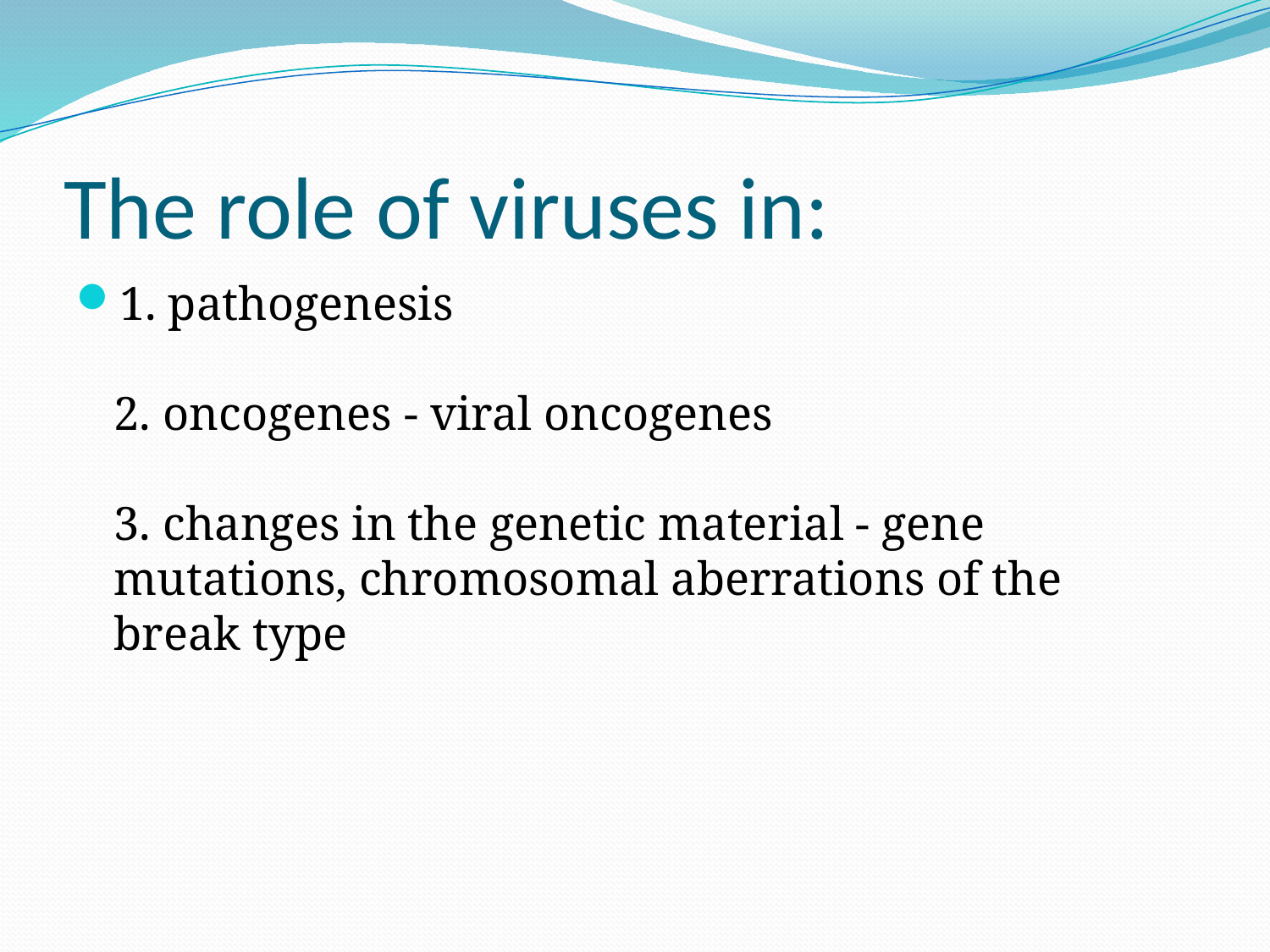

# The role of viruses in:
1. pathogenesis
    
2. oncogenes - viral oncogenes
 
3. changes in the genetic material - gene mutations, chromosomal aberrations of the break type